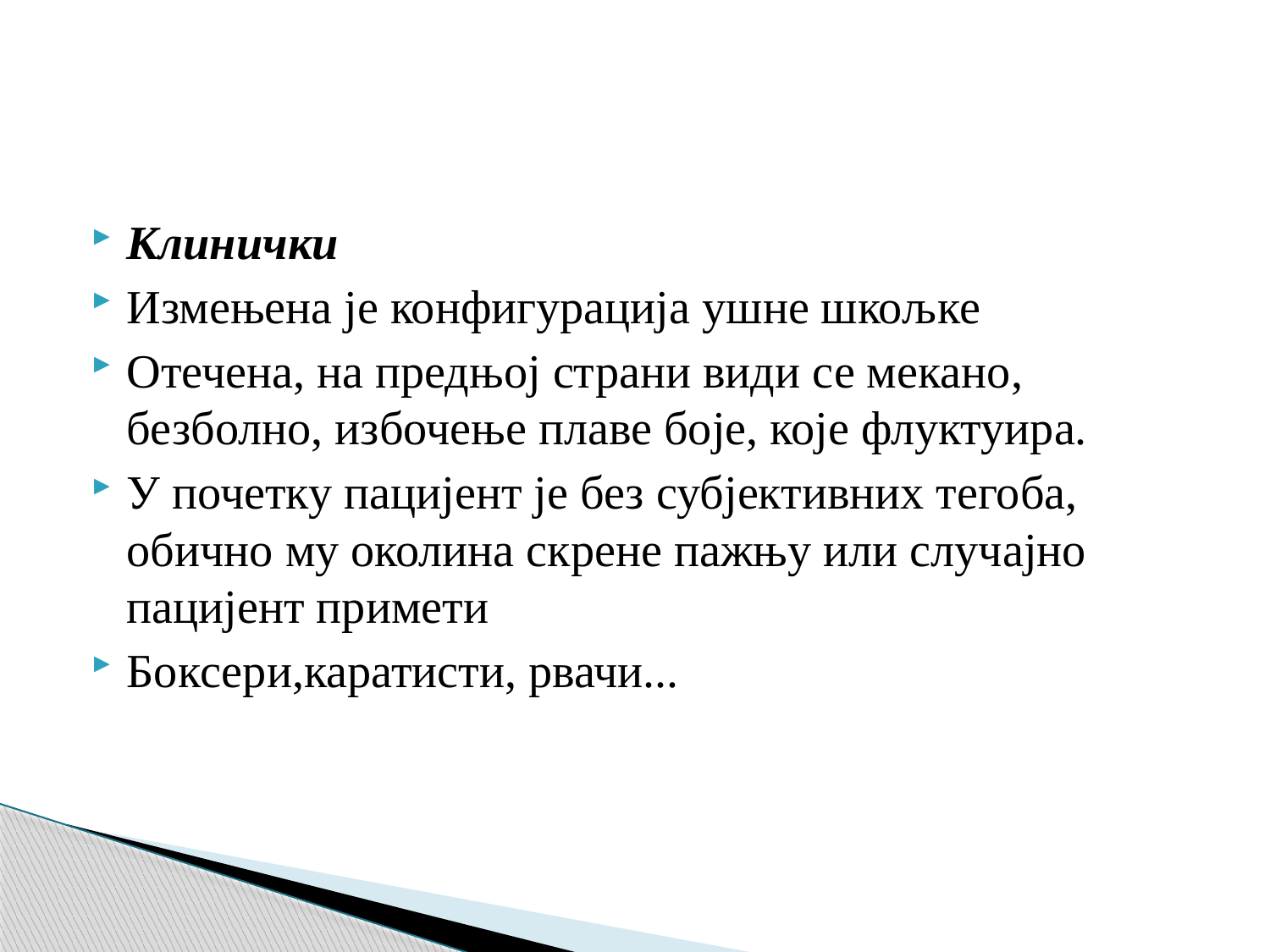

#
Клинички
Измењена је конфигурација ушне шкољке
Отечена, на предњој страни види се мекано, безболно, избочење плаве боје, које флуктуира.
У почетку пацијент је без субјективних тегоба, обично му околина скрене пажњу или случајно пацијент примети
Боксери,каратисти, рвачи...